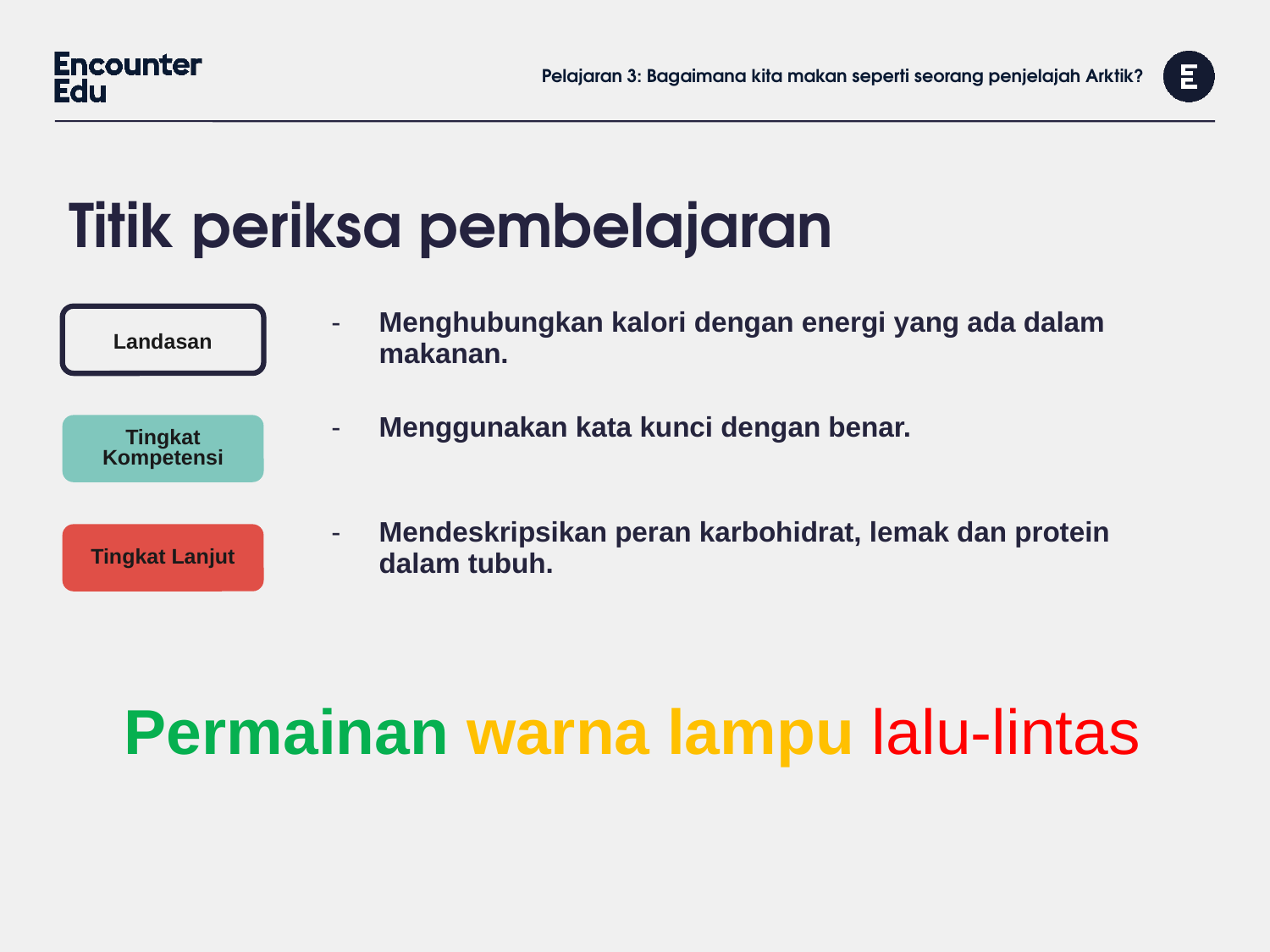

# Pelajaran 3: Bagaimana kita makan seperti seorang penjelajah Arktik?
Titik periksa pembelajaran
Landasan
| Menghubungkan kalori dengan energi yang ada dalam makanan. |
| --- |
| Menggunakan kata kunci dengan benar. |
| Mendeskripsikan peran karbohidrat, lemak dan protein dalam tubuh. |
Tingkat Kompetensi
Tingkat Lanjut
Permainan warna lampu lalu-lintas